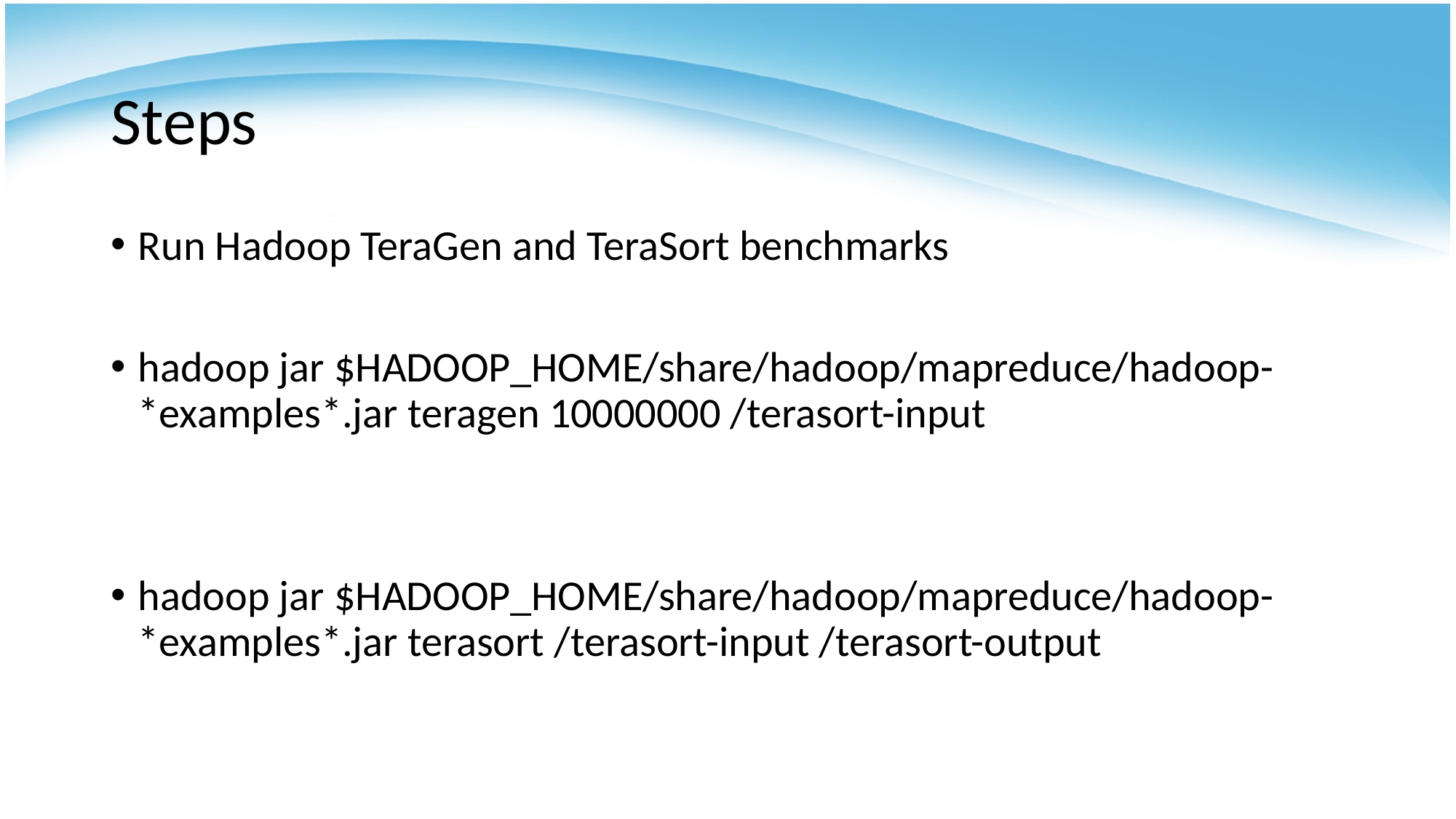

# Steps
Run Hadoop TeraGen and TeraSort benchmarks

hadoop jar $HADOOP_HOME/share/hadoop/mapreduce/hadoop-*examples*.jar teragen 10000000 /terasort-input

hadoop jar $HADOOP_HOME/share/hadoop/mapreduce/hadoop-*examples*.jar terasort /terasort-input /terasort-output